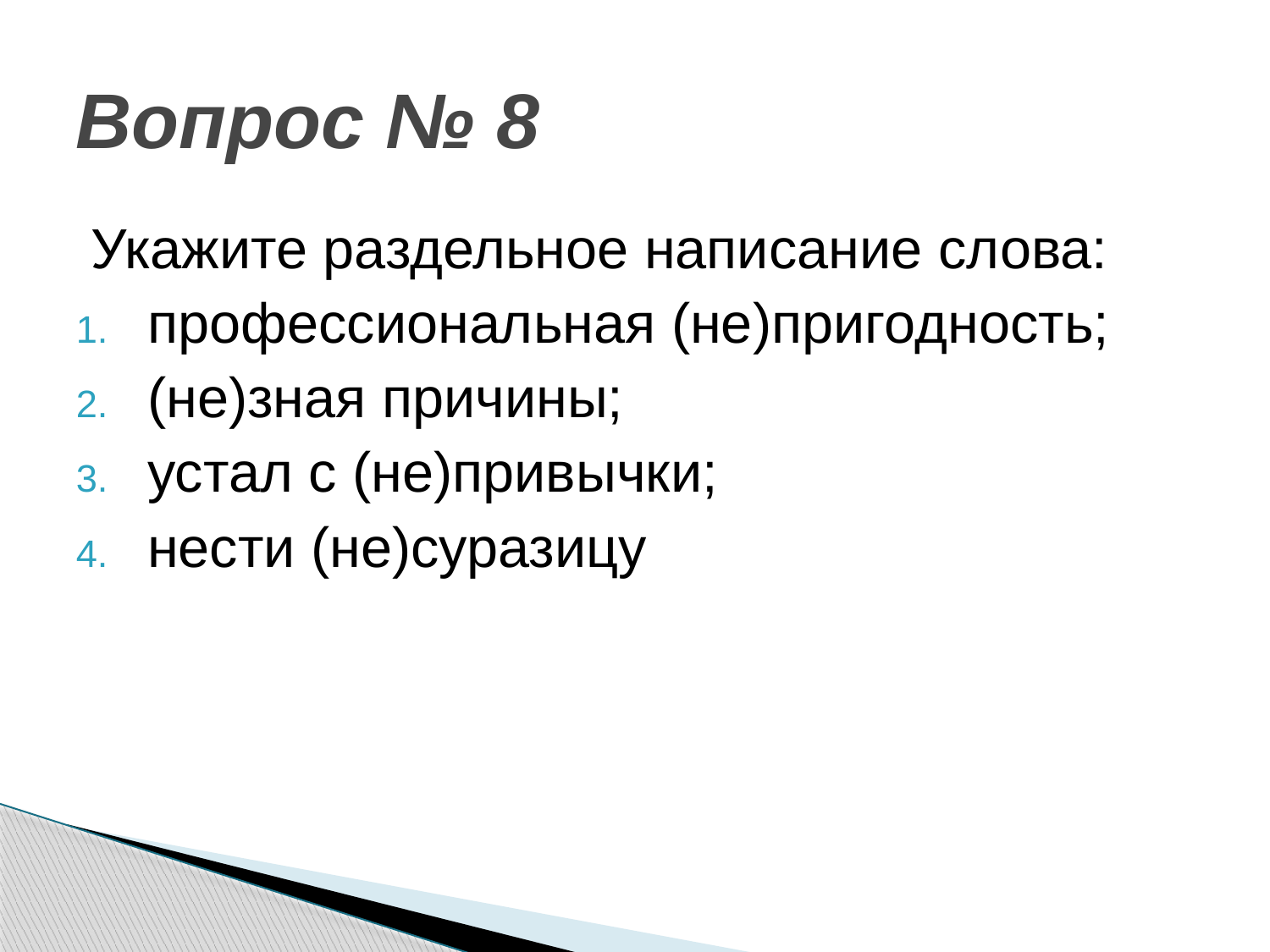

# Вопрос № 8
Укажите раздельное написание слова:
профессиональная (не)пригодность;
(не)зная причины;
устал с (не)привычки;
нести (не)суразицу